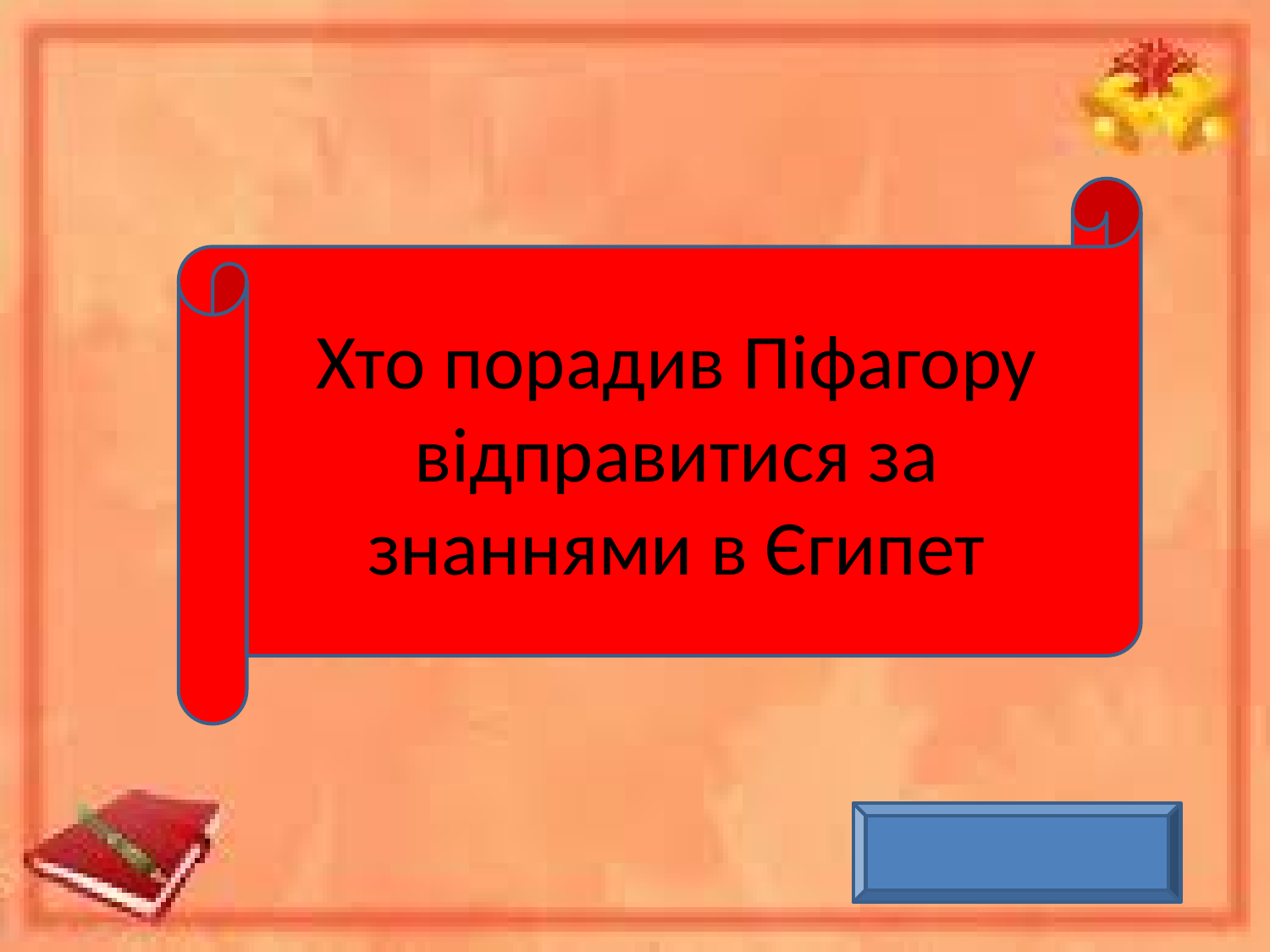

Хто порадив Піфагору відправитися за знаннями в Єгипет